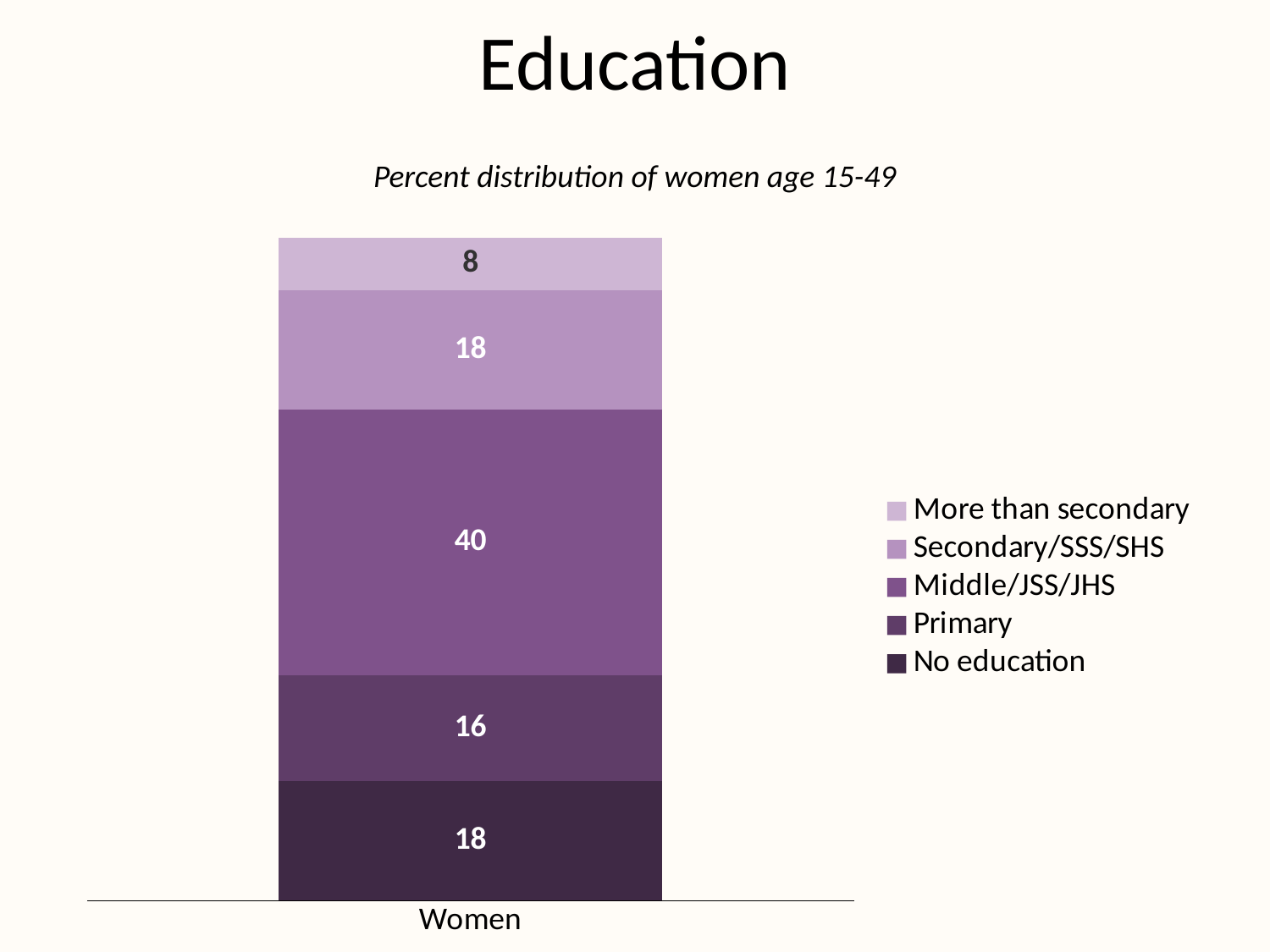

# Education
Percent distribution of women age 15-49

### Chart

| Category | No education | Primary | Middle/JSS/JHS | Secondary/SSS/SHS | More than secondary |
|---|---|---|---|---|---|
| Women | 18.0 | 16.0 | 40.0 | 18.0 | 8.0 |